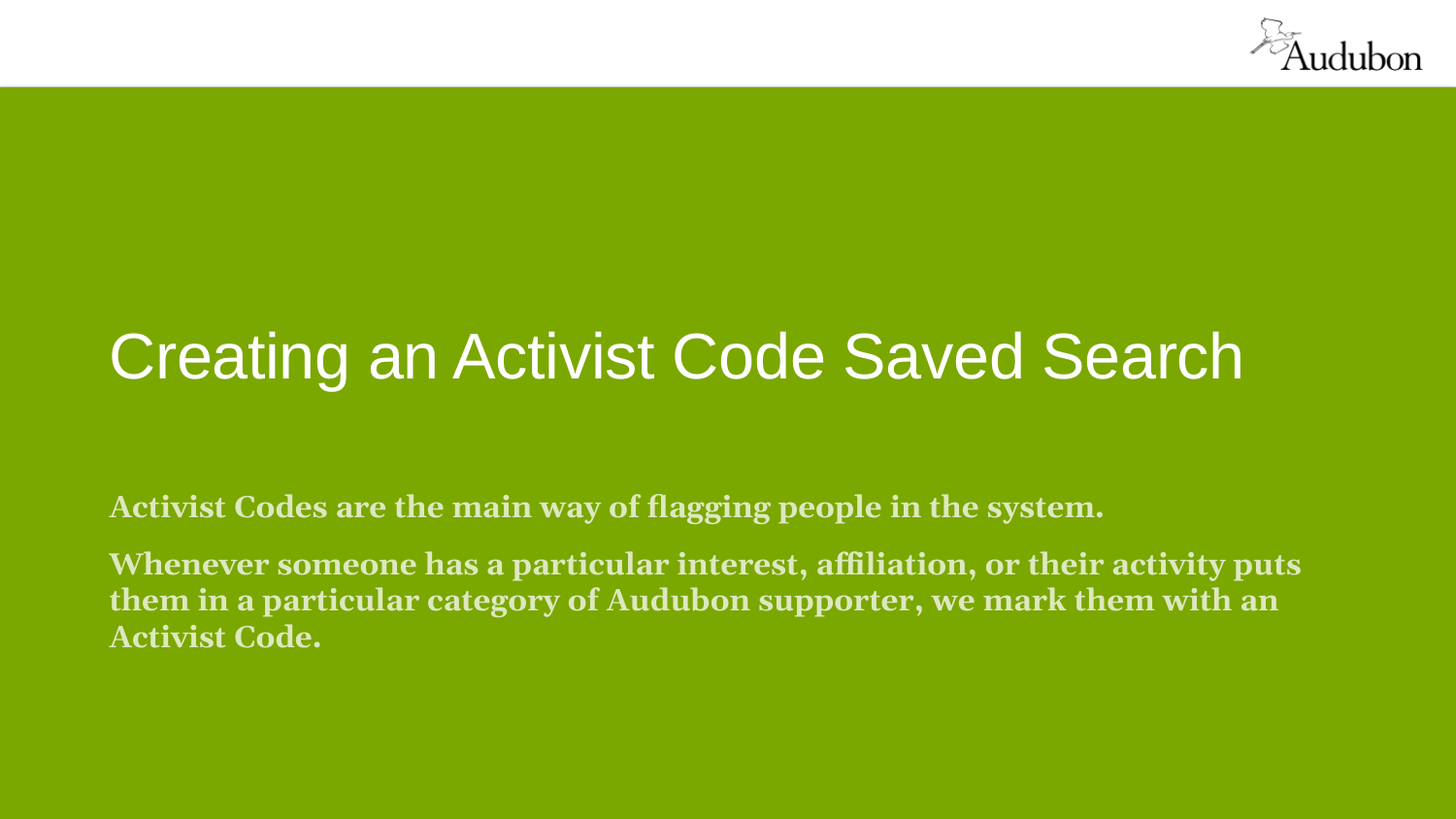

# Creating an Activist Code Saved Search
Activist Codes are the main way of flagging people in the system.
Whenever someone has a particular interest, affiliation, or their activity puts them in a particular category of Audubon supporter, we mark them with an Activist Code.